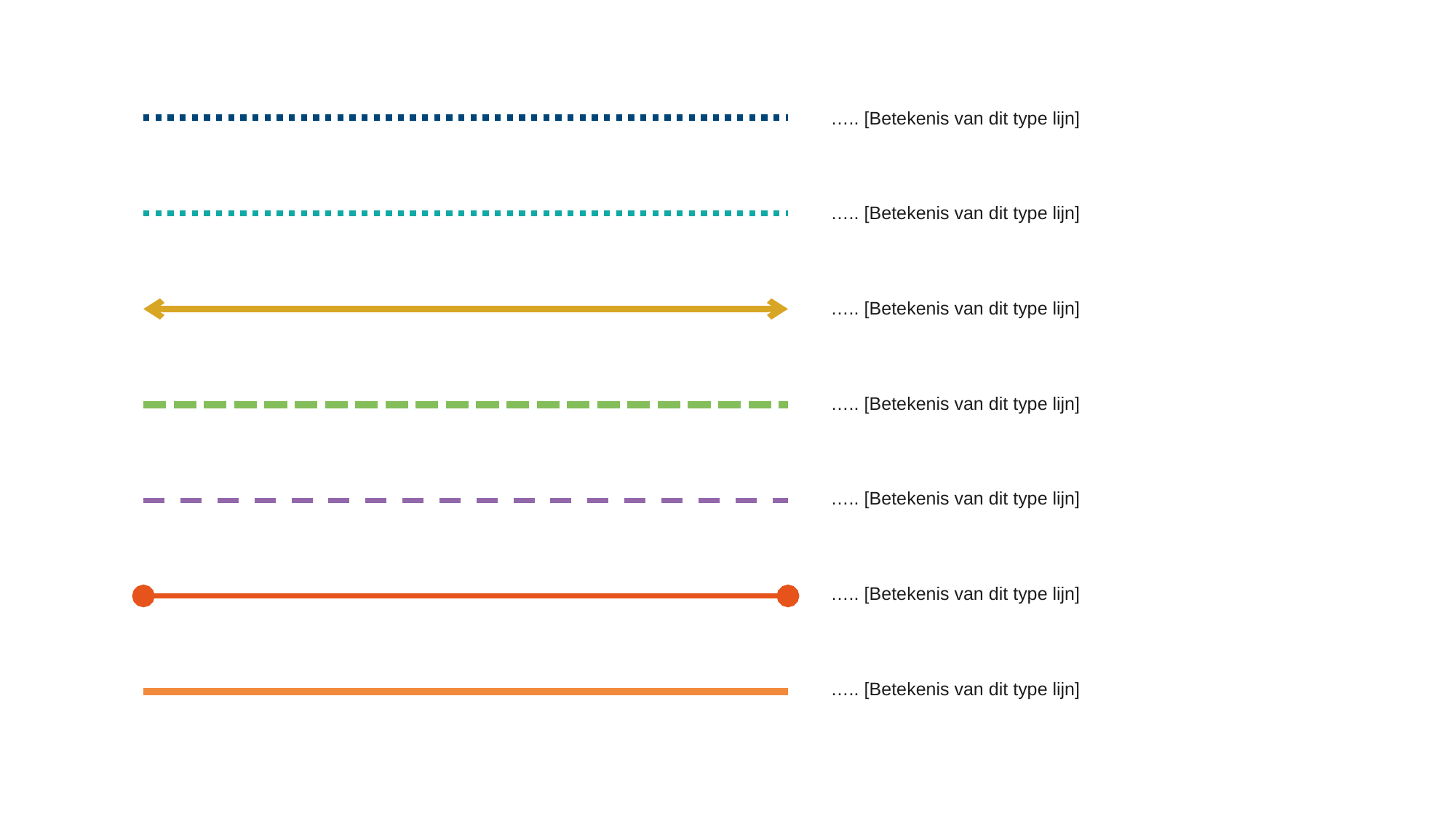

….. [Betekenis van dit type lijn]
….. [Betekenis van dit type lijn]
….. [Betekenis van dit type lijn]
….. [Betekenis van dit type lijn]
….. [Betekenis van dit type lijn]
….. [Betekenis van dit type lijn]
….. [Betekenis van dit type lijn]